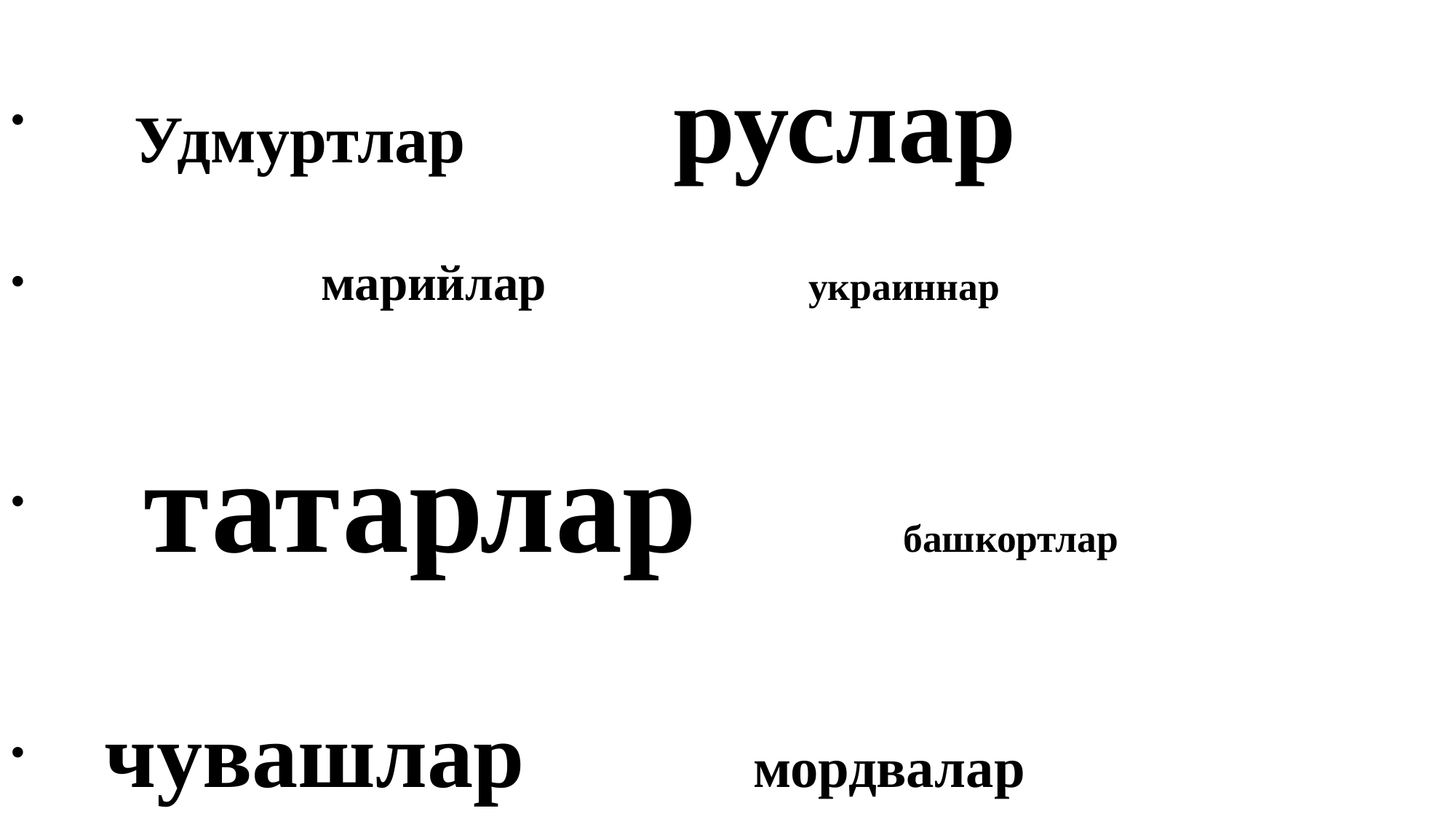

Удмуртлар                    руслар

                             марийлар                         украиннар

           татарлар                     башкортлар

       чувашлар                     мордвалар